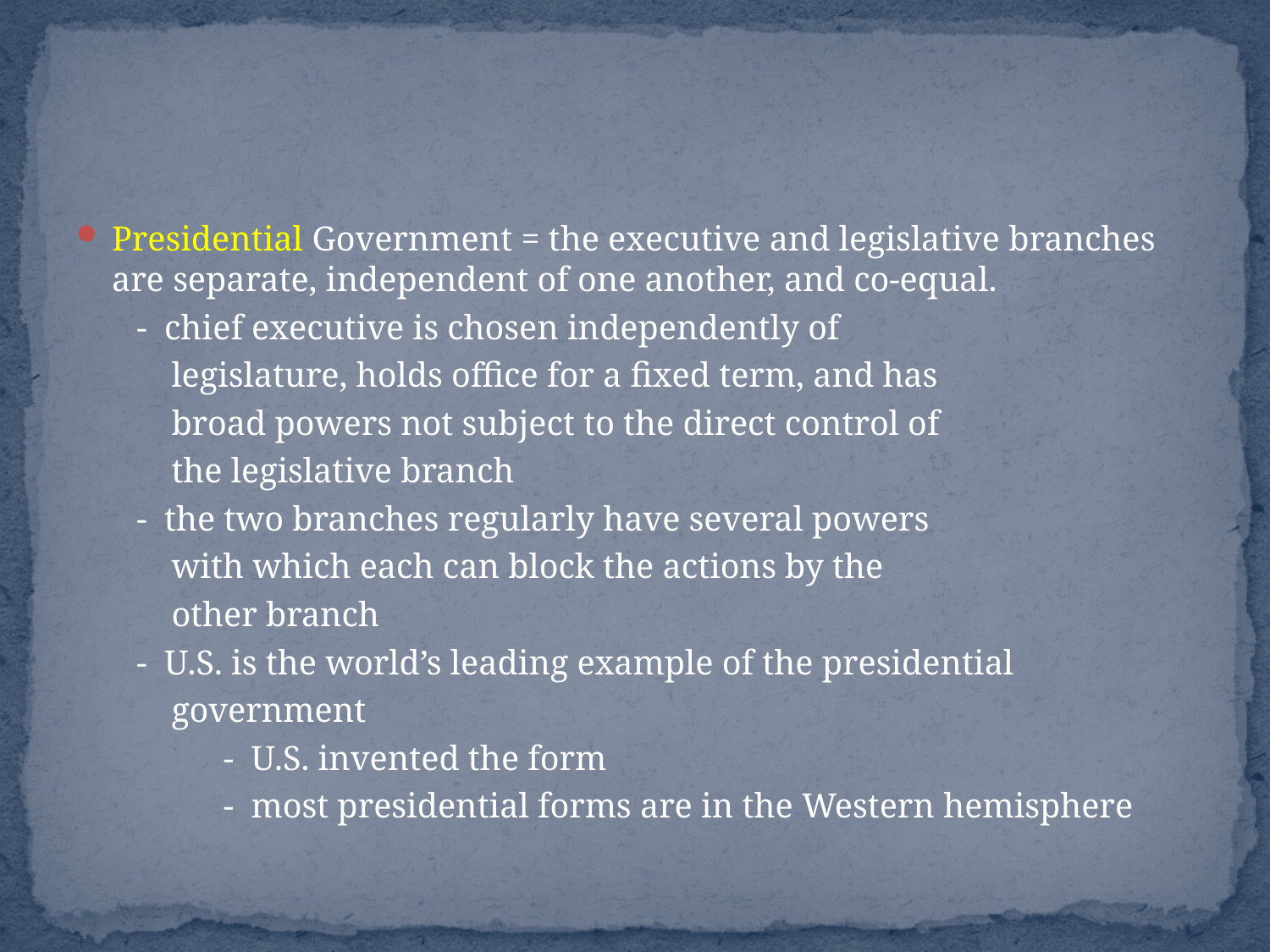

#
Presidential Government = the executive and legislative branches are separate, independent of one another, and co-equal.
       -  chief executive is chosen independently of
           legislature, holds office for a fixed term, and has
           broad powers not subject to the direct control of
           the legislative branch
       -  the two branches regularly have several powers
           with which each can block the actions by the
           other branch
       -  U.S. is the world’s leading example of the presidential
           government
                 -  U.S. invented the form
                 -  most presidential forms are in the Western hemisphere